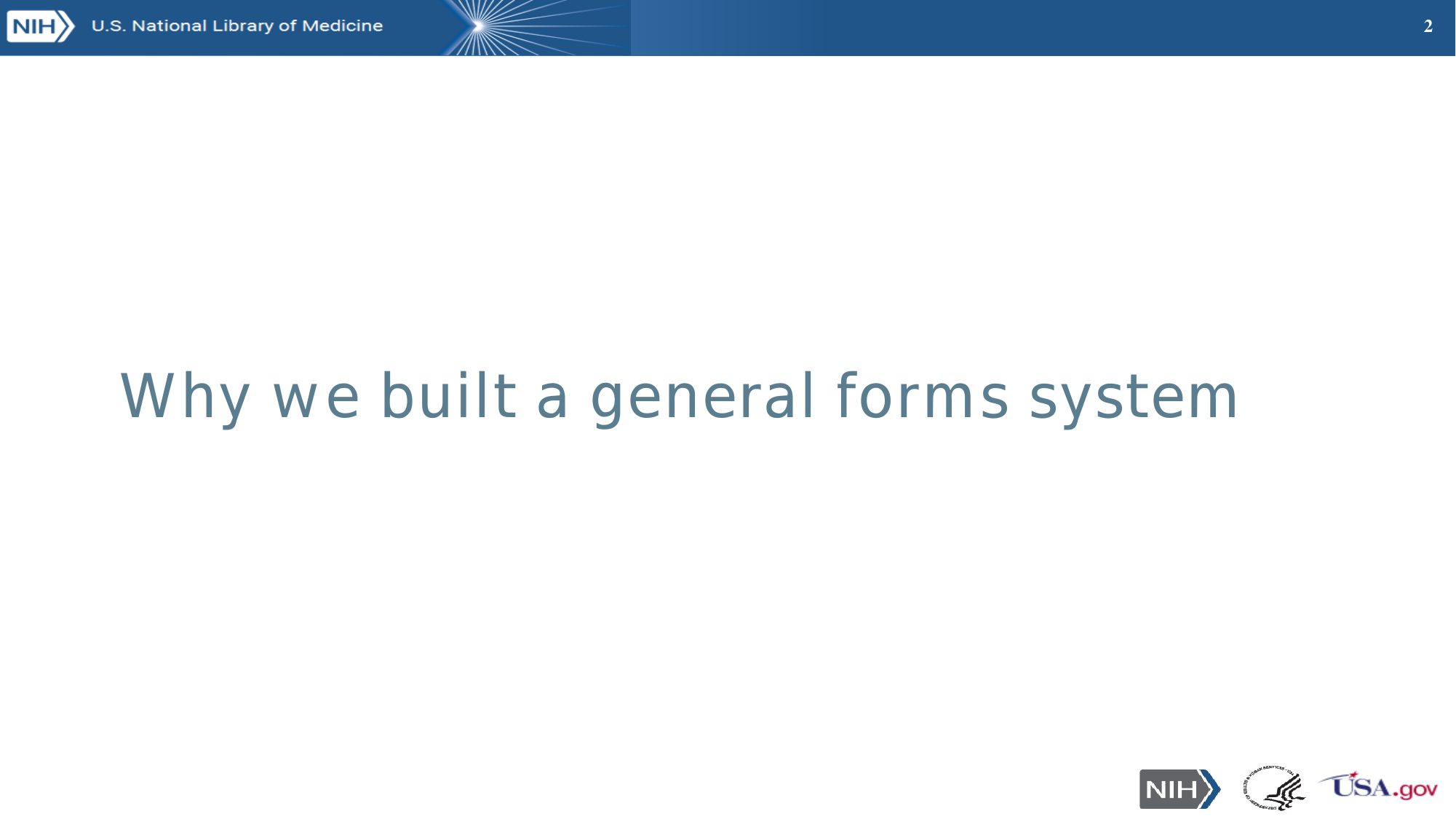

# Why we built a general forms system